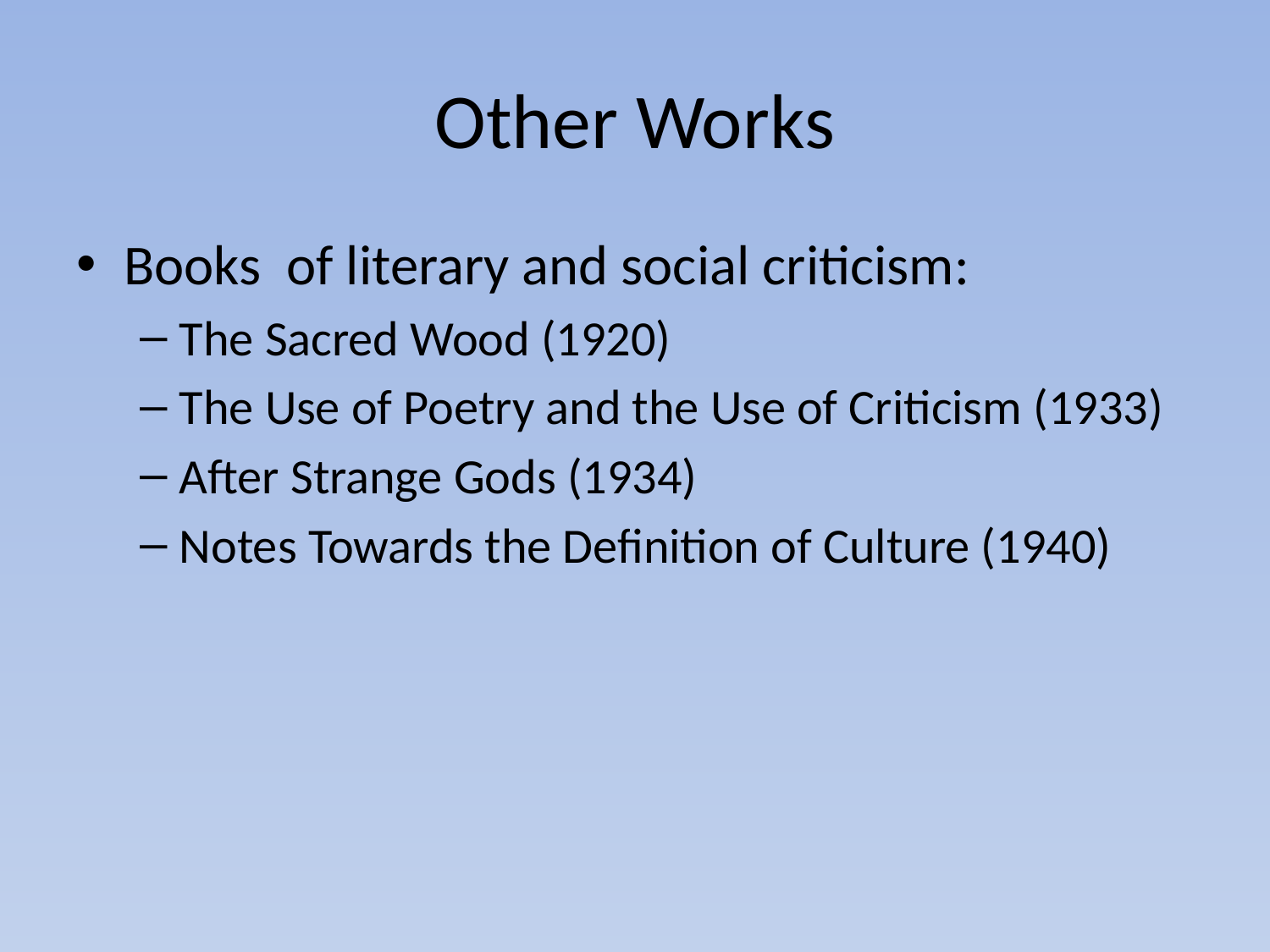

# Other Works
Books  of literary and social criticism:
The Sacred Wood (1920)
The Use of Poetry and the Use of Criticism (1933)
After Strange Gods (1934)
Notes Towards the Definition of Culture (1940)